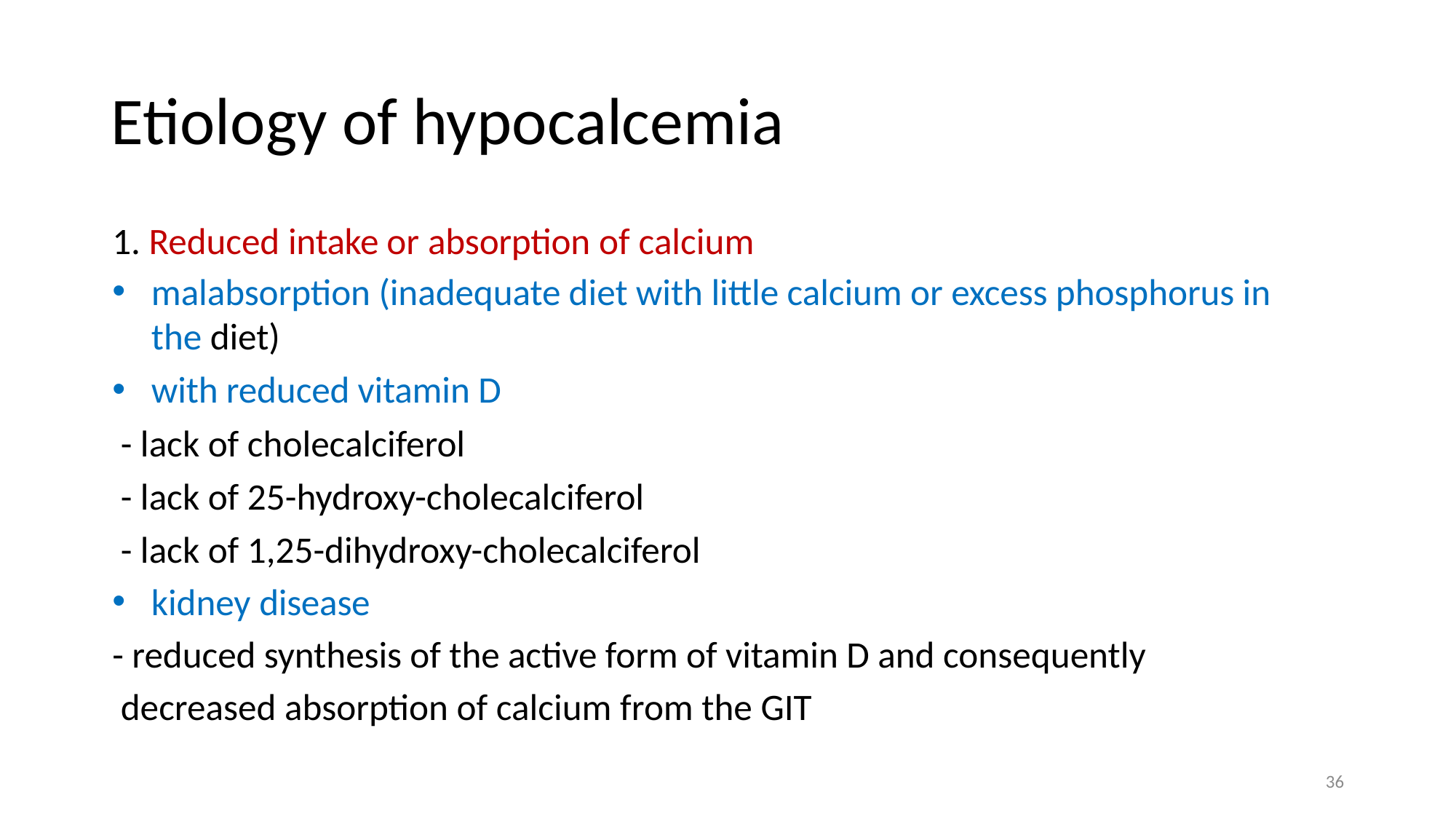

# Etiology of hypocalcemia
1. Reduced intake or absorption of calcium
malabsorption (inadequate diet with little calcium or excess phosphorus in the diet)
with reduced vitamin D
 - lack of cholecalciferol
 - lack of 25-hydroxy-cholecalciferol
 - lack of 1,25-dihydroxy-cholecalciferol
kidney disease
- reduced synthesis of the active form of vitamin D and consequently
 decreased absorption of calcium from the GIT

36